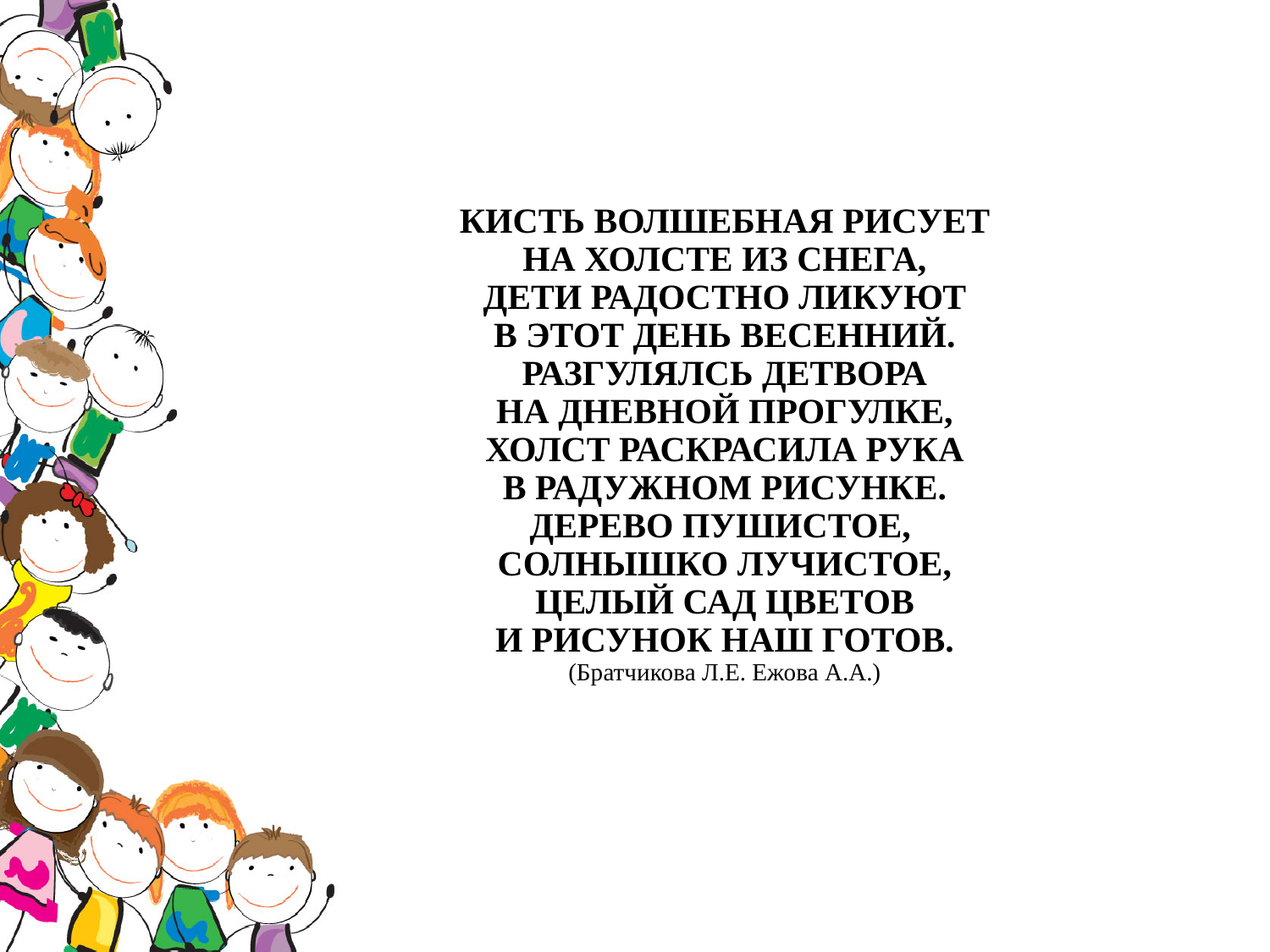

# КИСТЬ ВОЛШЕБНАЯ РИСУЕТ НА ХОЛСТЕ ИЗ СНЕГА, ДЕТИ РАДОСТНО ЛИКУЮТ В ЭТОТ ДЕНЬ ВЕСЕННИЙ. РАЗГУЛЯЛСЬ ДЕТВОРА НА ДНЕВНОЙ ПРОГУЛКЕ, ХОЛСТ РАСКРАСИЛА РУКА В РАДУЖНОМ РИСУНКЕ. ДЕРЕВО ПУШИСТОЕ, СОЛНЫШКО ЛУЧИСТОЕ, ЦЕЛЫЙ САД ЦВЕТОВ И РИСУНОК НАШ ГОТОВ. (Братчикова Л.Е. Ежова А.А.)